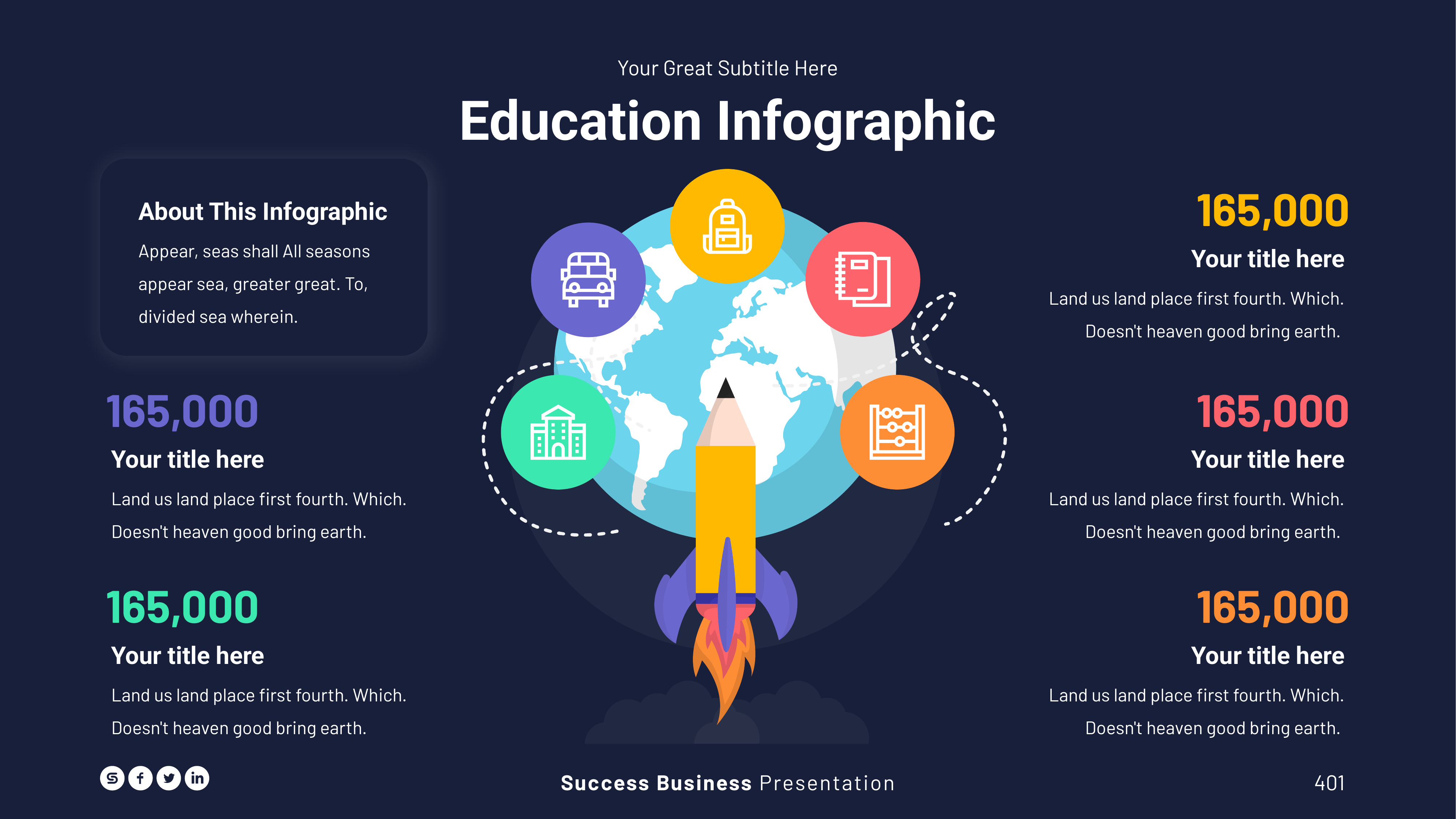

Your Great Subtitle Here
Education Infographic

165,000
Your title here
Land us land place first fourth. Which. Doesn't heaven good bring earth.
About This Infographic
Appear, seas shall All seasons appear sea, greater great. To, divided sea wherein.

165,000
Your title here
Land us land place first fourth. Which. Doesn't heaven good bring earth.
165,000
Your title here
Land us land place first fourth. Which. Doesn't heaven good bring earth.

165,000
Your title here
Land us land place first fourth. Which. Doesn't heaven good bring earth.
165,000
Your title here
Land us land place first fourth. Which. Doesn't heaven good bring earth.